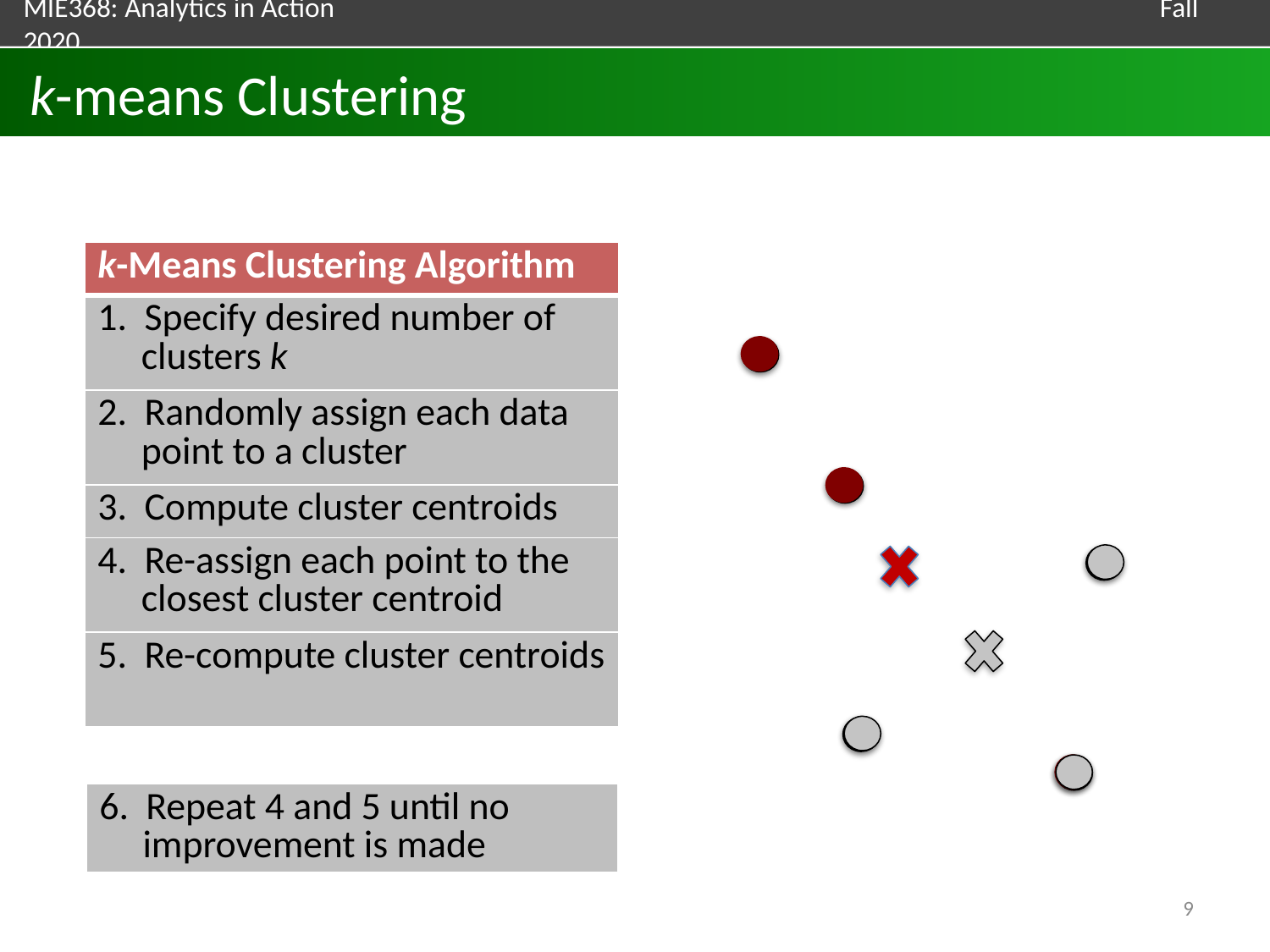

# k-means Clustering
| k-Means Clustering Algorithm |
| --- |
| 1. Specify desired number of clusters k |
| k-Means Clustering Algorithm |
| --- |
| 1. Specify desired number of clusters k |
| 2. Randomly assign each data point to a cluster |
| k-Means Clustering Algorithm |
| --- |
| 1. Specify desired number of clusters k |
| 2. Randomly assign each data point to a cluster |
| 3. Compute cluster centroids |
| k-Means Clustering Algorithm |
| --- |
| 1. Specify desired number of clusters k |
| 2. Randomly assign each data point to a cluster |
| 3. Compute cluster centroids |
| 4. Re-assign each point to the closest cluster centroid |
| k-Means Clustering Algorithm |
| --- |
| 1. Specify desired number of clusters k |
| 2. Randomly assign each data point to a cluster |
| 3. Compute cluster centroids |
| 4. Re-assign each point to the closest cluster centroid |
| 5. Re-compute cluster centroids |

| 6. Repeat 4 and 5 until no improvement is made |
| --- |
9